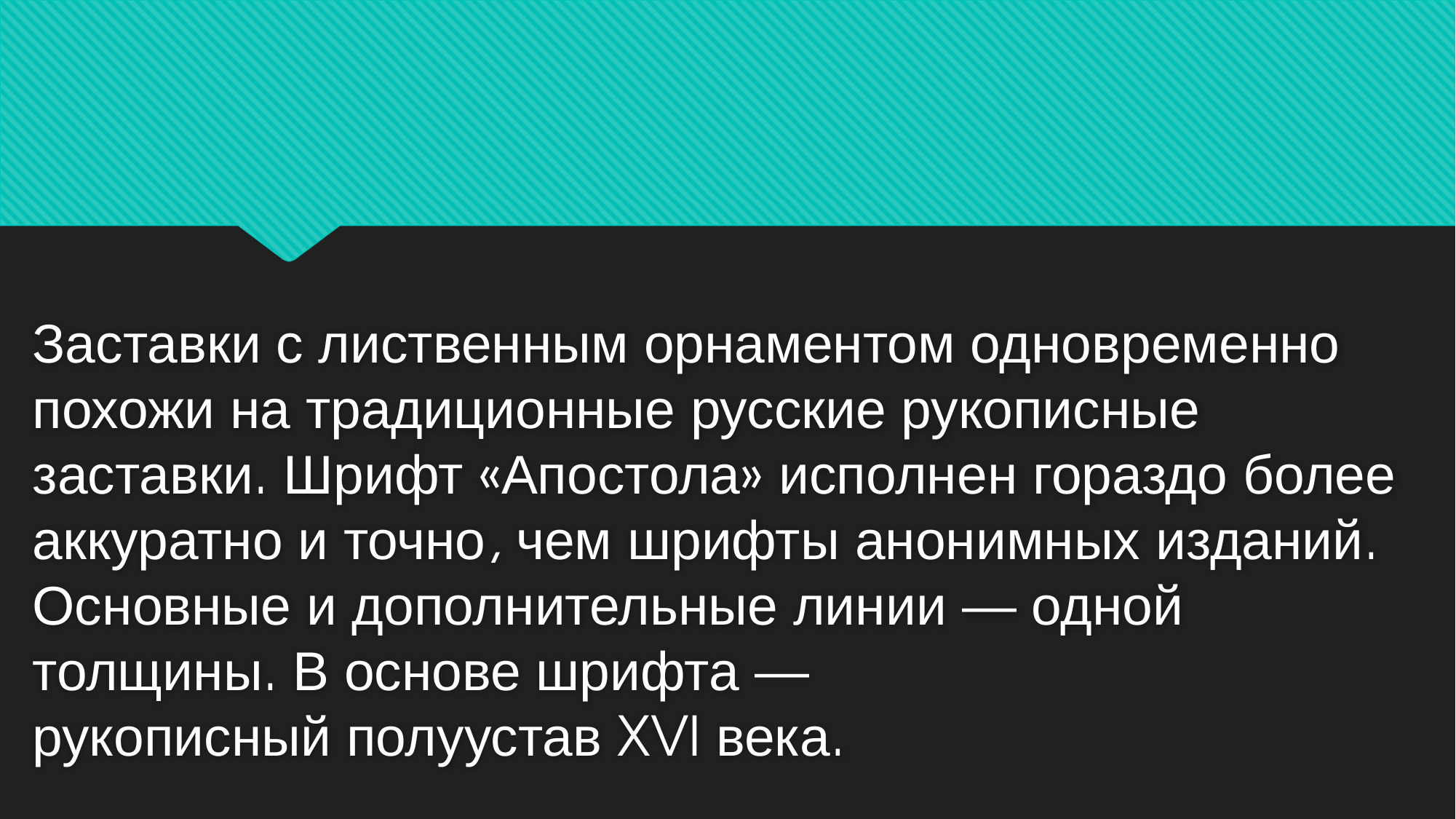

Заставки с лиственным орнаментом одновременно похожи на традиционные русские рукописные заставки. Шрифт «Апостола» исполнен гораздо более аккуратно и точно, чем шрифты анонимных изданий. Основные и дополнительные линии — одной толщины. В основе шрифта — рукописный полуустав XVI века.